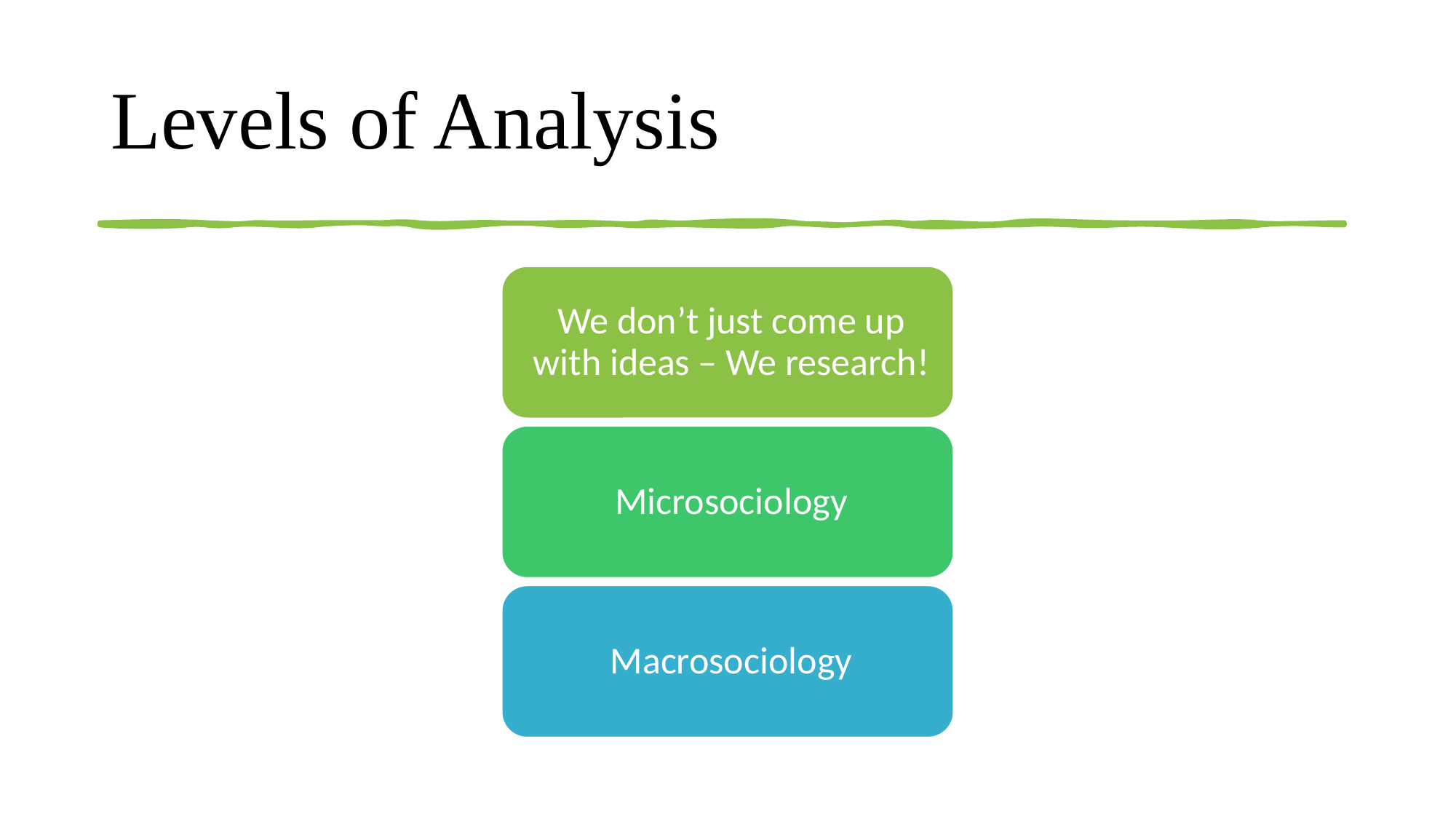

# Levels of Analysis

We don’t just come up with ideas – We research!
Microsociology
Macrosociology